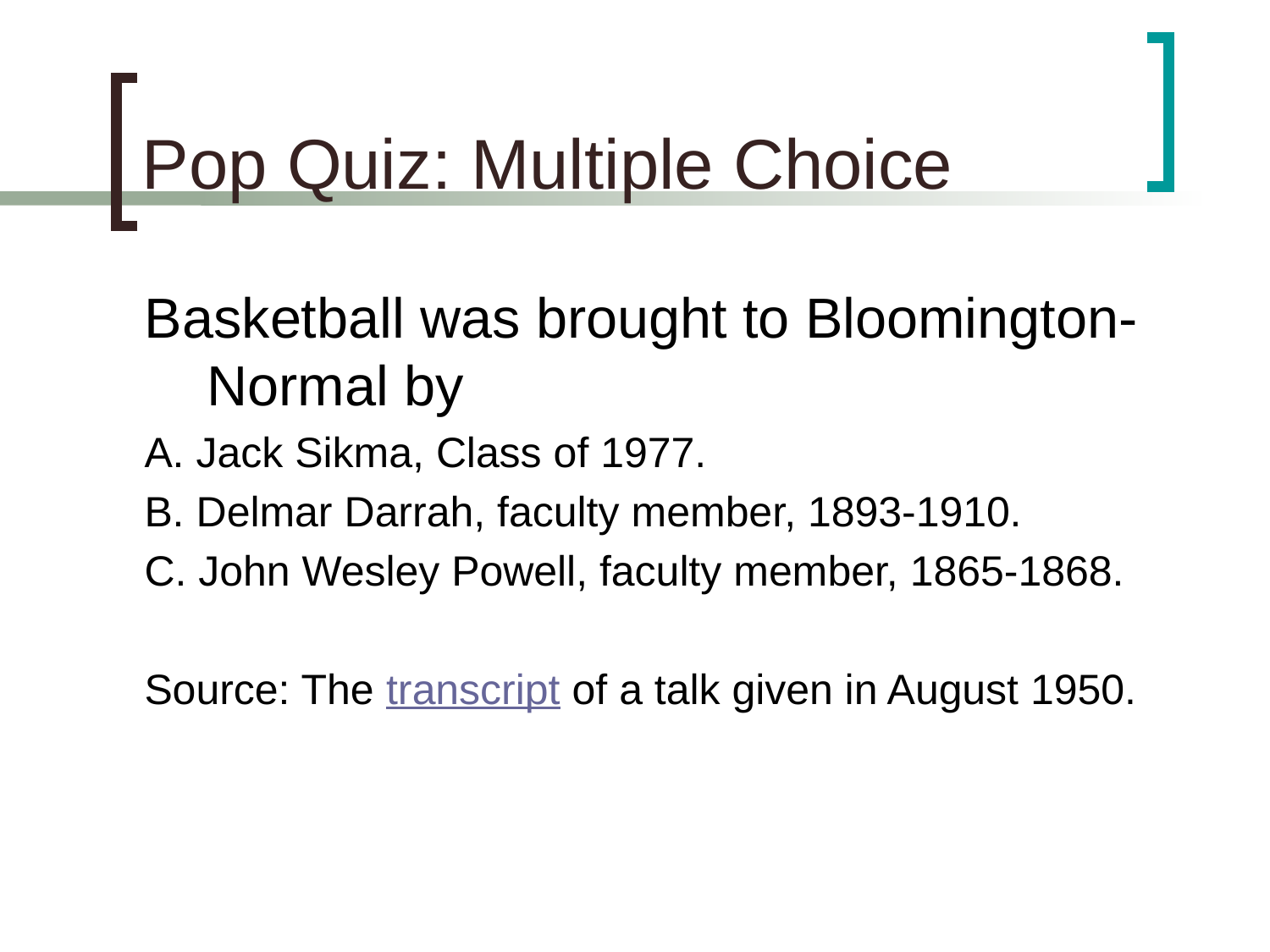

# Pop Quiz: Multiple Choice
Basketball was brought to Bloomington-Normal by
A. Jack Sikma, Class of 1977.
B. Delmar Darrah, faculty member, 1893-1910.
C. John Wesley Powell, faculty member, 1865-1868.

Source: The transcript of a talk given in August 1950.